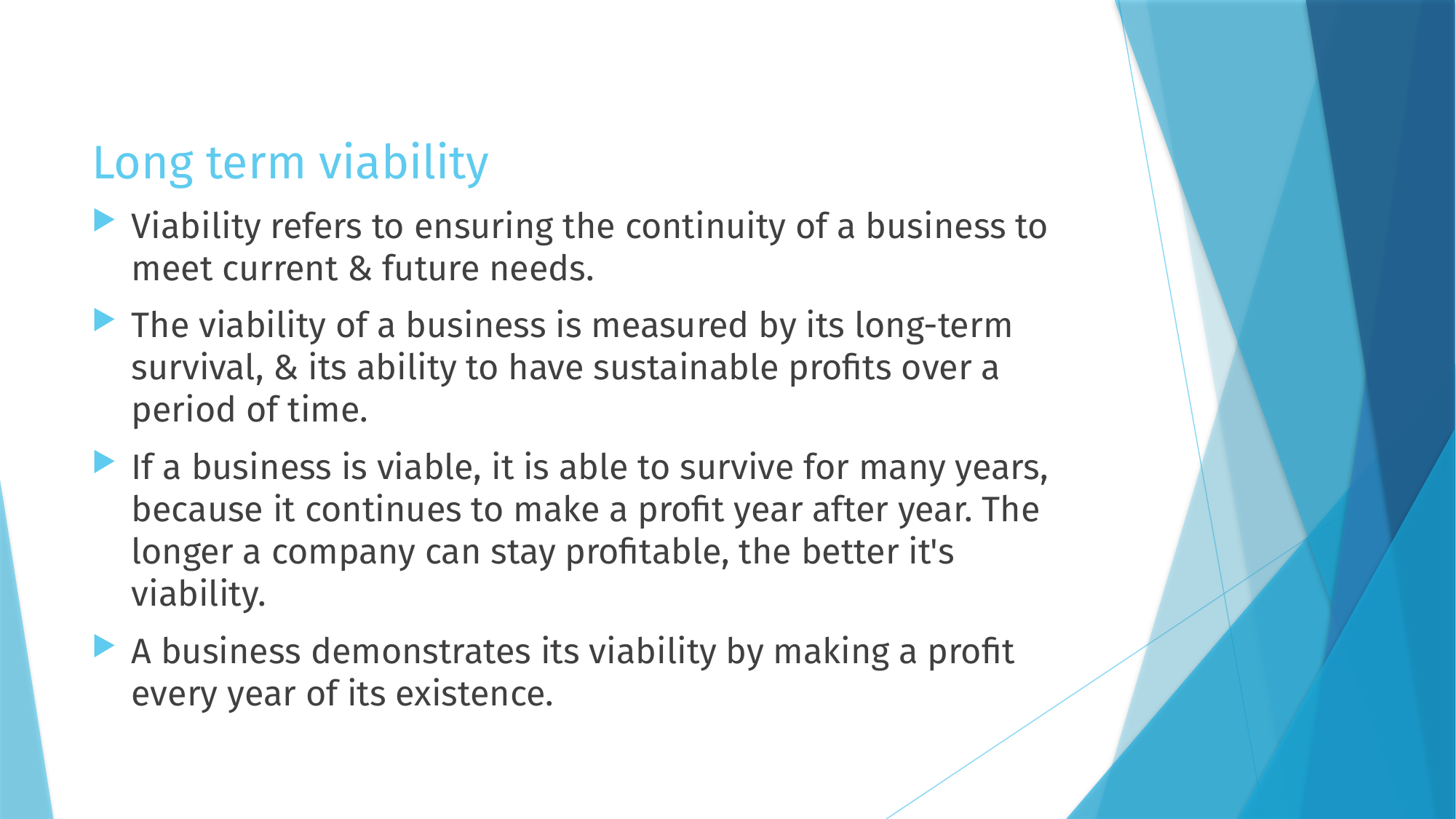

Long term viability
Viability refers to ensuring the continuity of a business to meet current & future needs.
The viability of a business is measured by its long-term survival, & its ability to have sustainable profits over a period of time.
If a business is viable, it is able to survive for many years, because it continues to make a profit year after year. The longer a company can stay profitable, the better it's viability.
A business demonstrates its viability by making a profit every year of its existence.